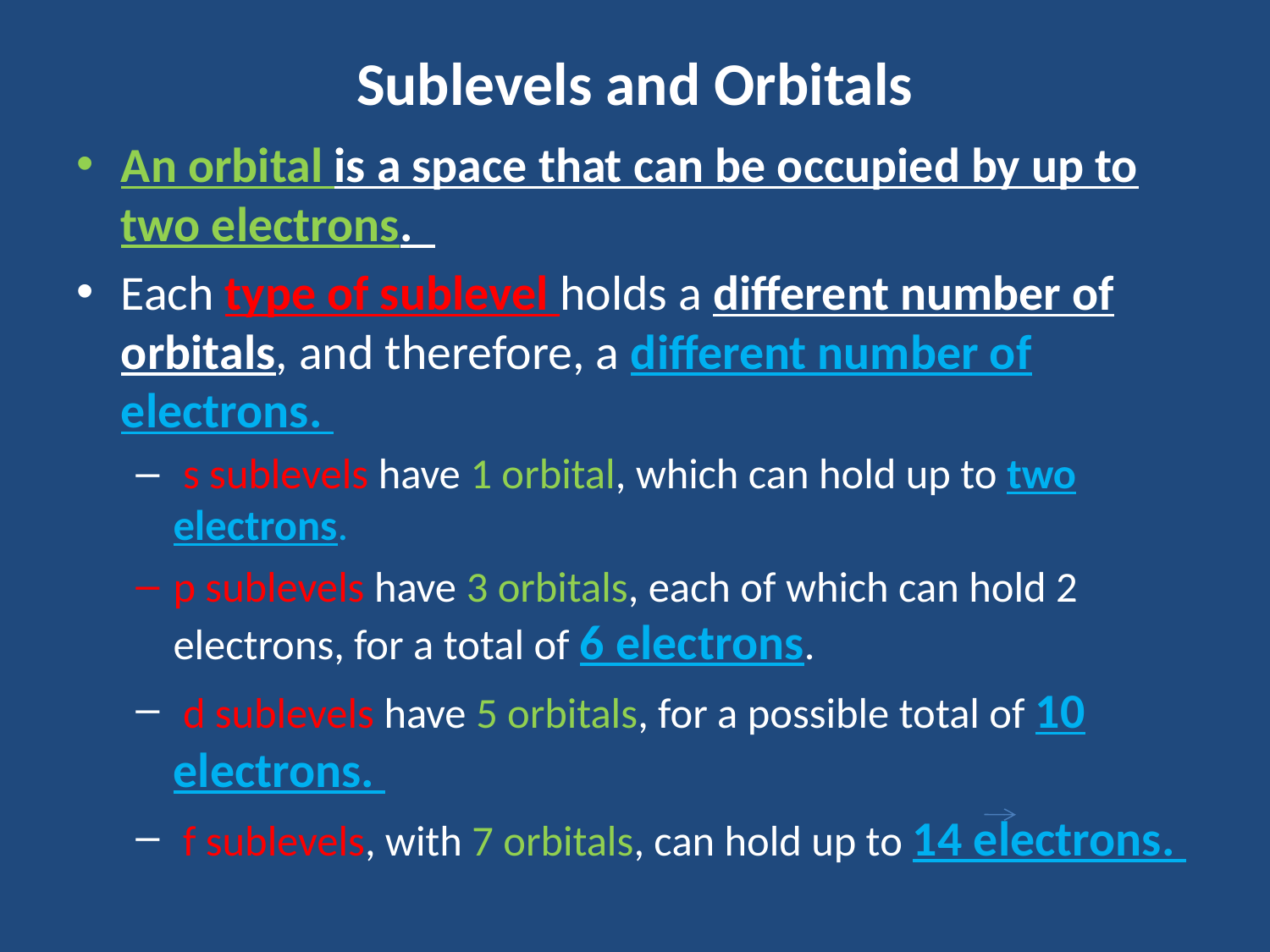

# Sublevels and Orbitals
An orbital is a space that can be occupied by up to two electrons.
Each type of sublevel holds a different number of orbitals, and therefore, a different number of electrons.
 s sublevels have 1 orbital, which can hold up to two electrons.
p sublevels have 3 orbitals, each of which can hold 2 electrons, for a total of 6 electrons.
 d sublevels have 5 orbitals, for a possible total of 10 electrons.
 f sublevels, with 7 orbitals, can hold up to 14 electrons.